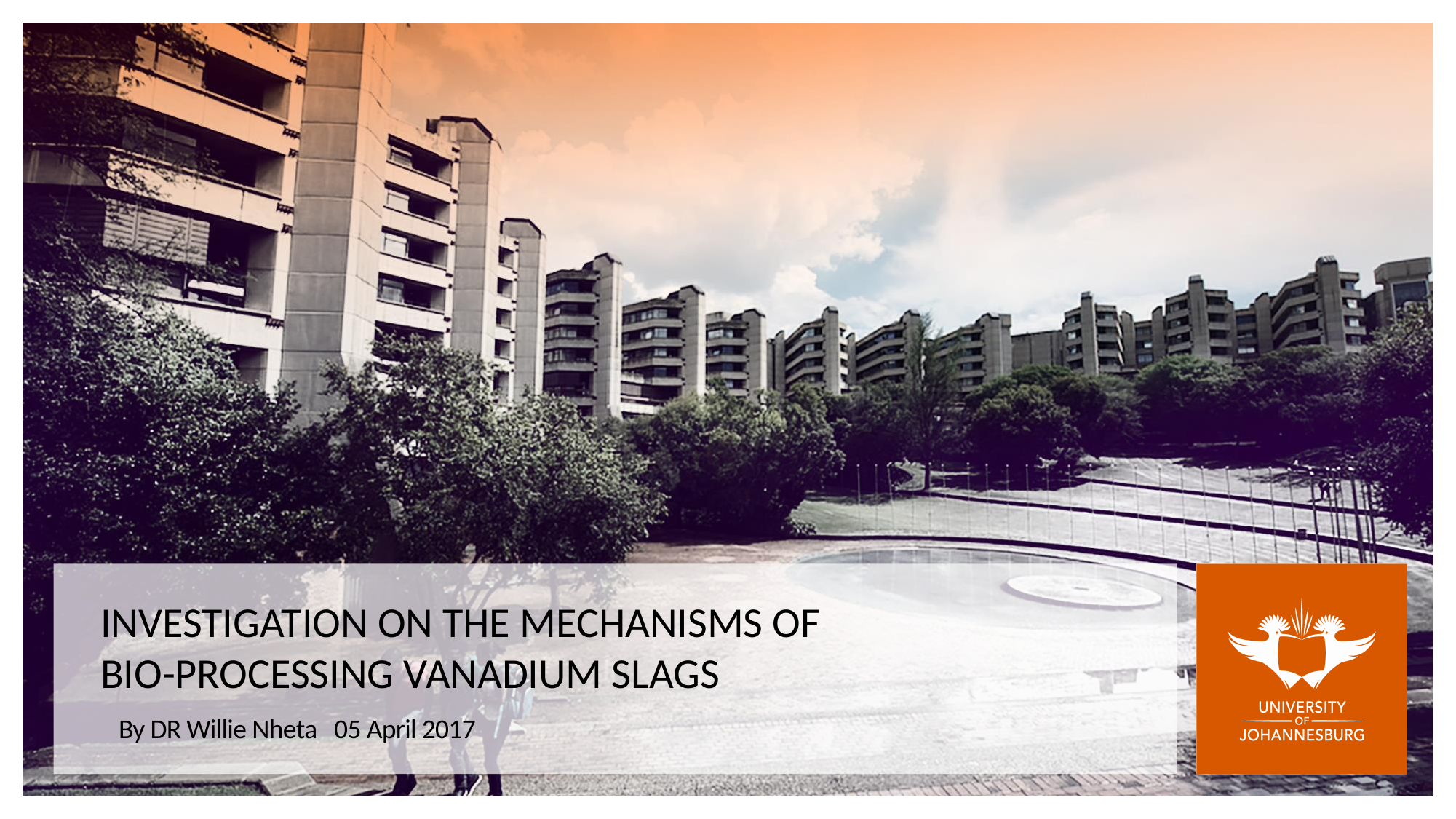

# INVESTIGATION ON THE MECHANISMS OF BIO-PROCESSING VANADIUM SLAGS
     By DR Willie Nheta   05 April 2017